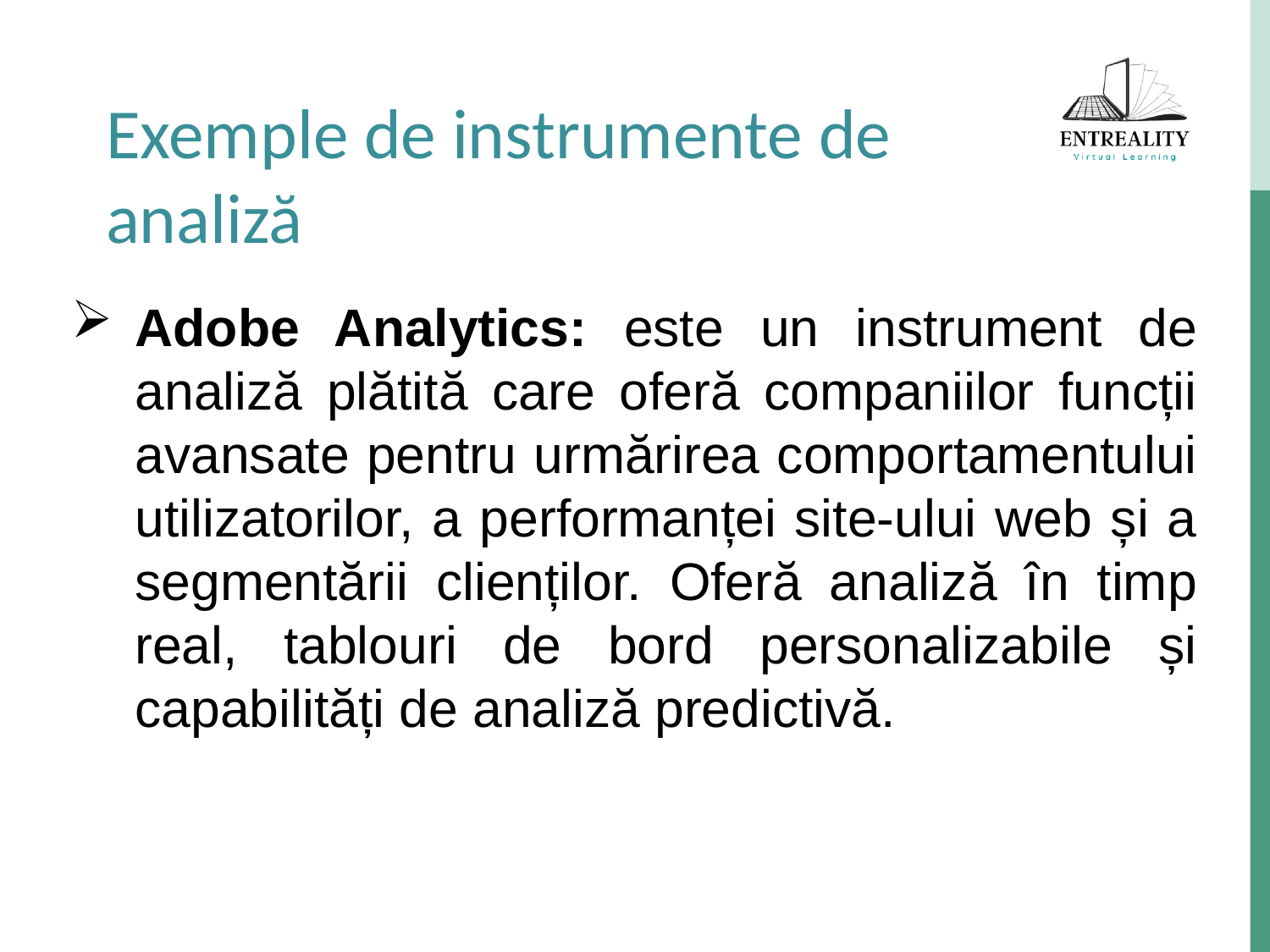

Exemple de instrumente de analiză

Adobe Analytics: este un instrument de analiză plătită care oferă companiilor funcții avansate pentru urmărirea comportamentului utilizatorilor, a performanței site-ului web și a segmentării clienților. Oferă analiză în timp real, tablouri de bord personalizabile și capabilități de analiză predictivă.